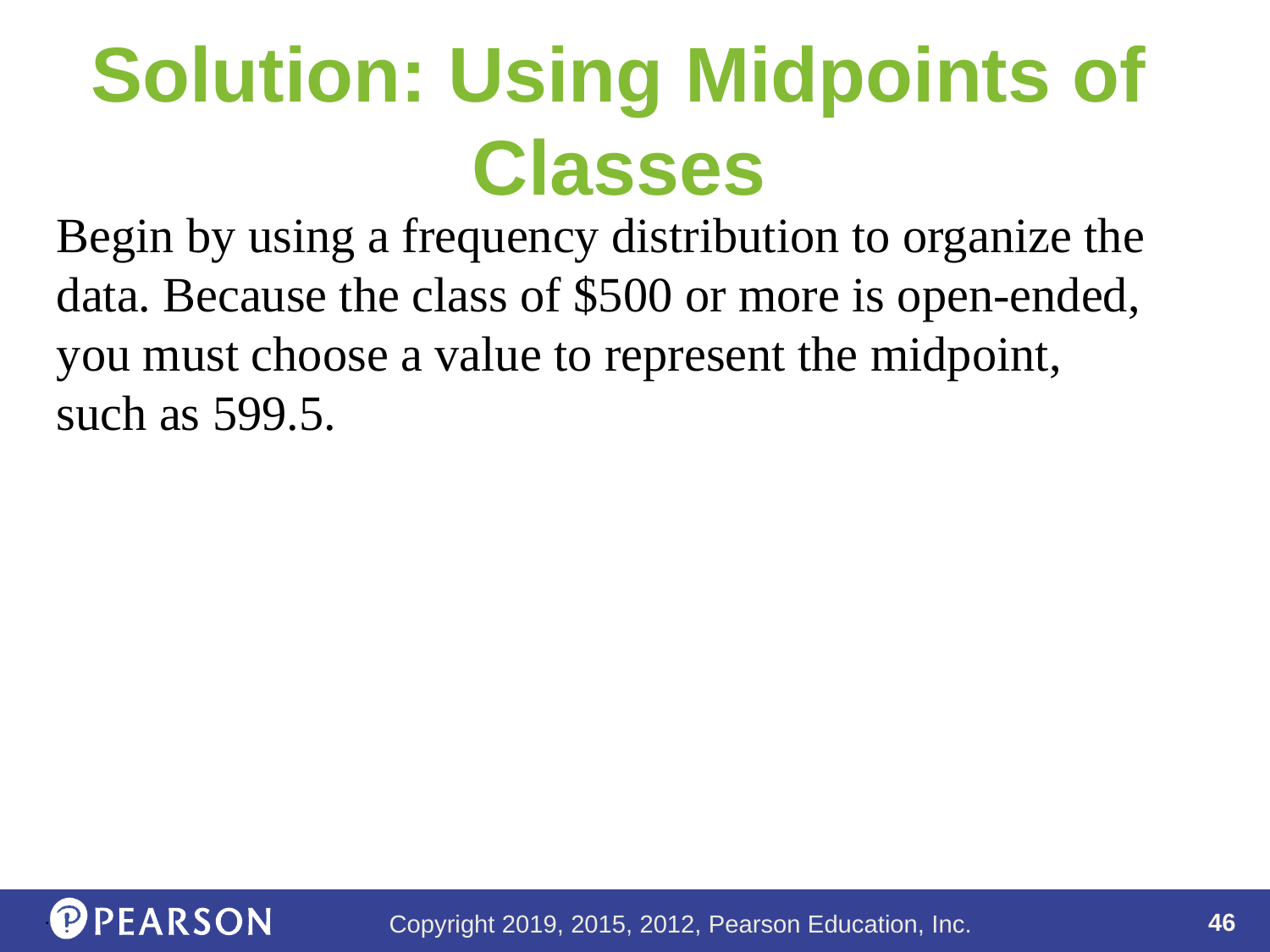

# Solution: Using Midpoints of Classes
Begin by using a frequency distribution to organize the data. Because the class of $500 or more is open-ended, you must choose a value to represent the midpoint, such as 599.5.
.